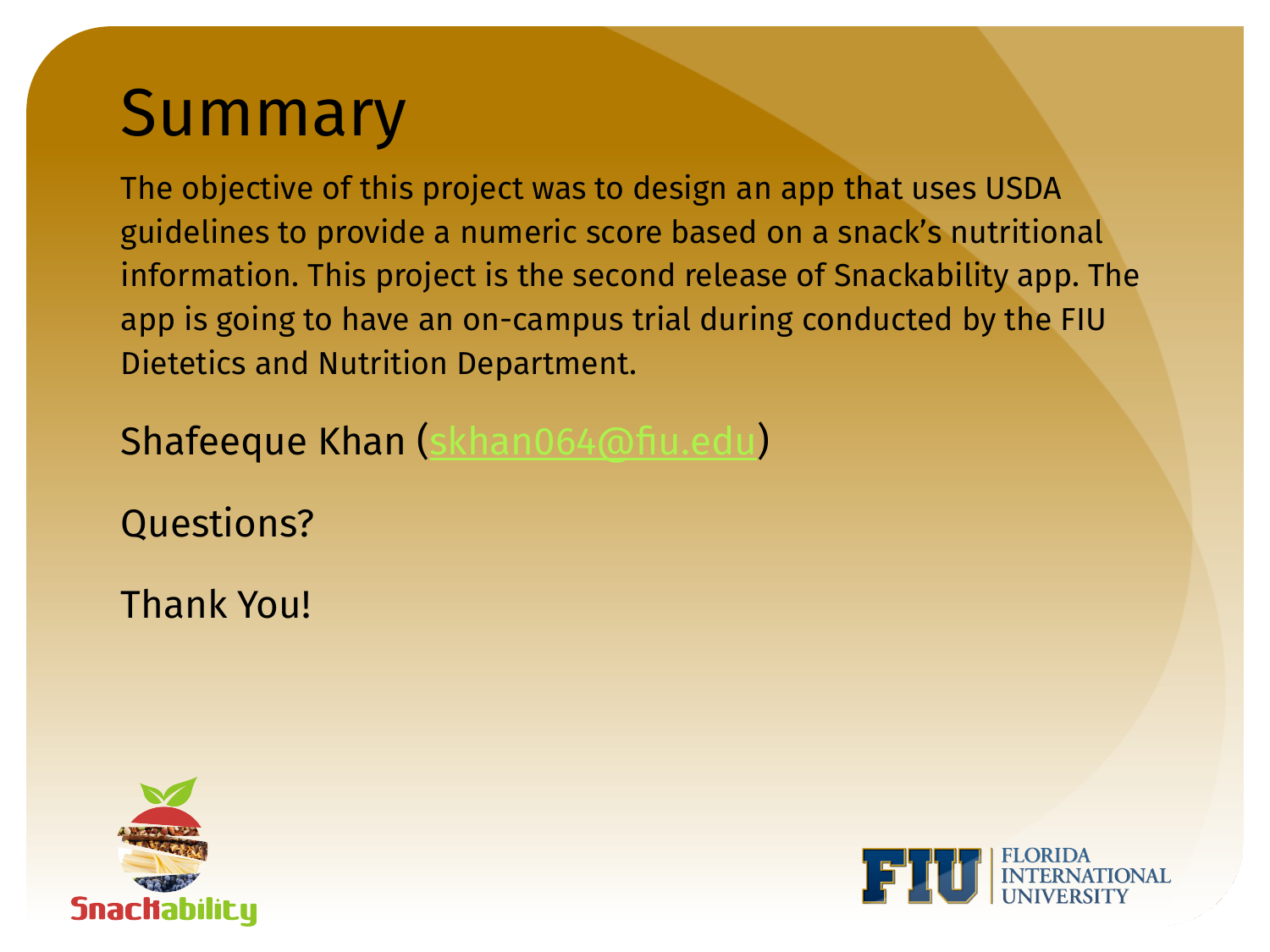

# Summary
The objective of this project was to design an app that uses USDA guidelines to provide a numeric score based on a snack’s nutritional information. This project is the second release of Snackability app. The app is going to have an on-campus trial during conducted by the FIU Dietetics and Nutrition Department.
Shafeeque Khan (skhan064@fiu.edu)
Questions?
Thank You!